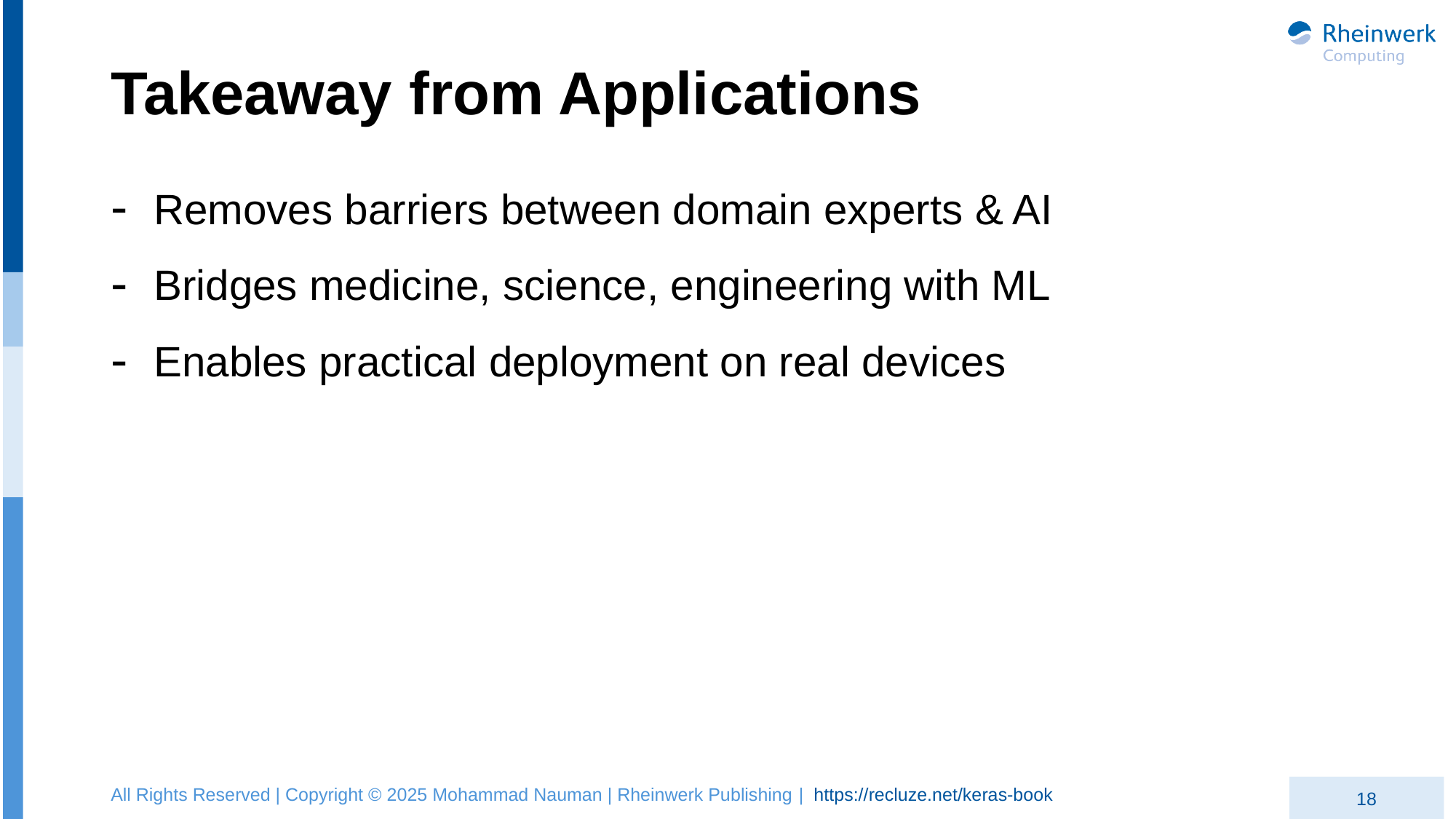

# Takeaway from Applications
Removes barriers between domain experts & AI
Bridges medicine, science, engineering with ML
Enables practical deployment on real devices